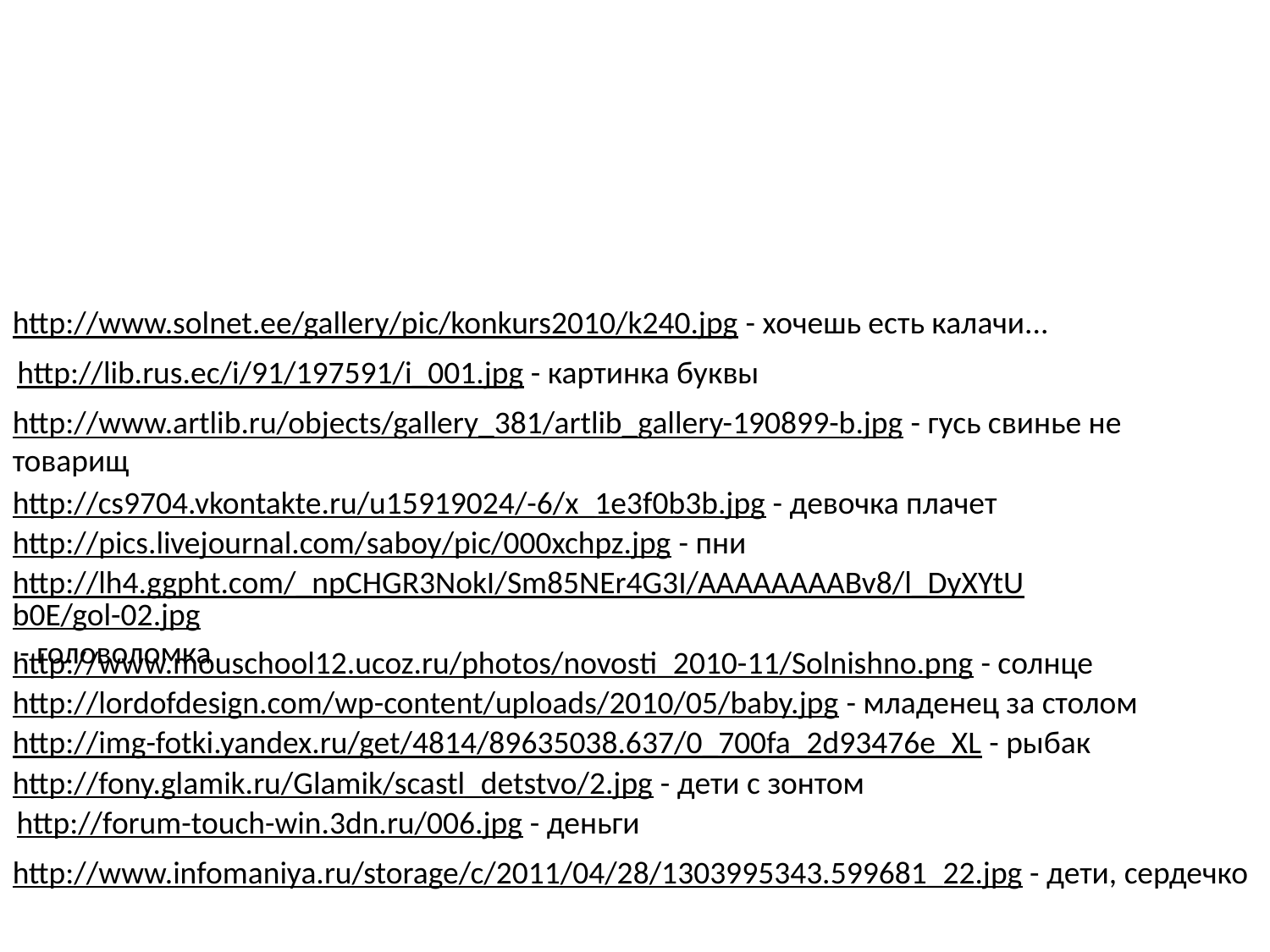

http://www.solnet.ee/gallery/pic/konkurs2010/k240.jpg - хочешь есть калачи...
http://lib.rus.ec/i/91/197591/i_001.jpg - картинка буквы
http://www.artlib.ru/objects/gallery_381/artlib_gallery-190899-b.jpg - гусь свинье не товарищ
http://cs9704.vkontakte.ru/u15919024/-6/x_1e3f0b3b.jpg - девочка плачет
http://pics.livejournal.com/saboy/pic/000xchpz.jpg - пни
http://lh4.ggpht.com/_npCHGR3NokI/Sm85NEr4G3I/AAAAAAAABv8/l_DyXYtUb0E/gol-02.jpg - головоломка
http://www.mouschool12.ucoz.ru/photos/novosti_2010-11/Solnishno.png - солнце
http://lordofdesign.com/wp-content/uploads/2010/05/baby.jpg - младенец за столом
http://img-fotki.yandex.ru/get/4814/89635038.637/0_700fa_2d93476e_XL - рыбак
http://fony.glamik.ru/Glamik/scastl_detstvo/2.jpg - дети с зонтом
http://forum-touch-win.3dn.ru/006.jpg - деньги
http://www.infomaniya.ru/storage/c/2011/04/28/1303995343.599681_22.jpg - дети, сердечко